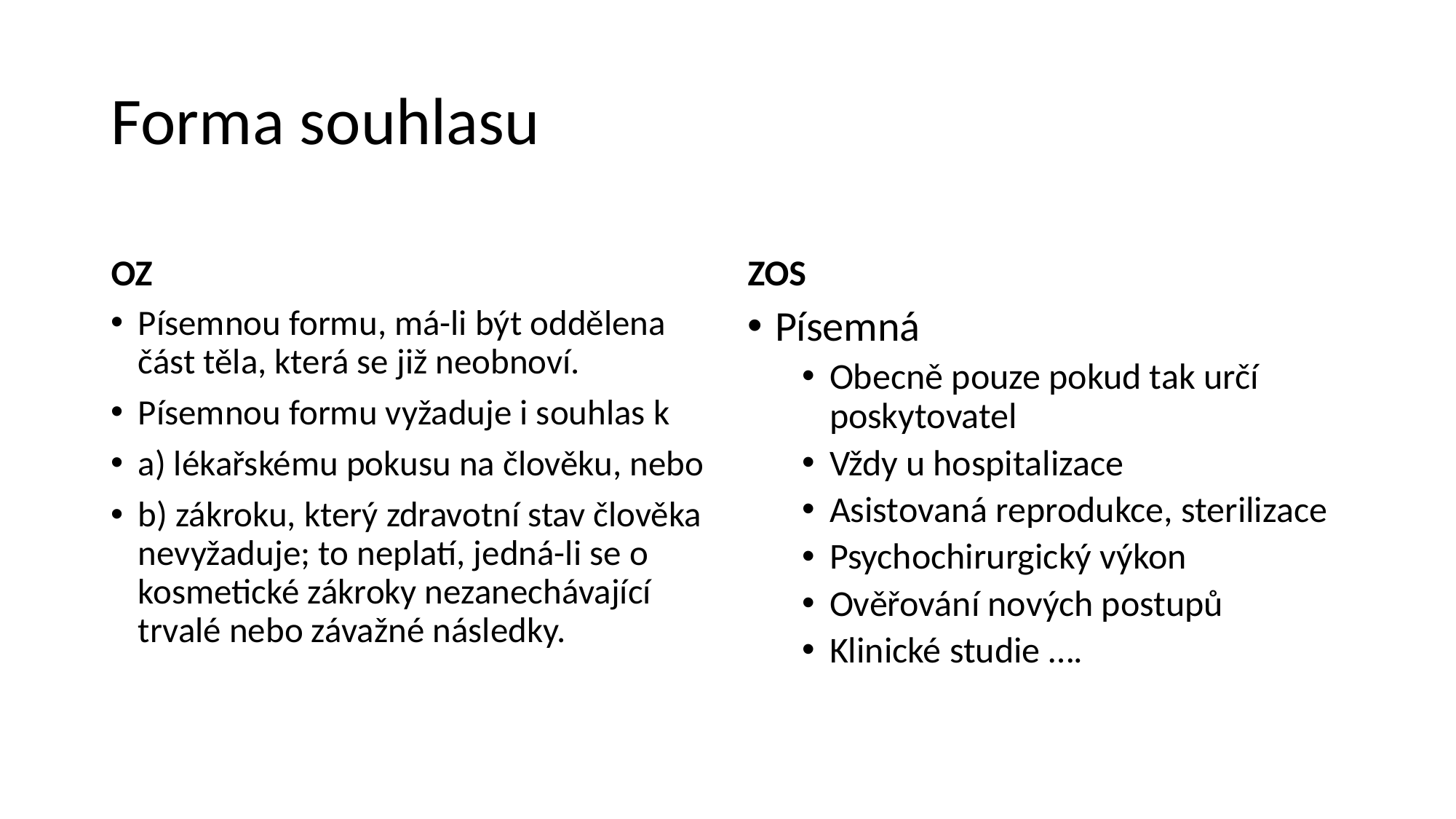

# Forma souhlasu
OZ
ZOS
Písemnou formu, má-li být oddělena část těla, která se již neobnoví.
Písemnou formu vyžaduje i souhlas k
a) lékařskému pokusu na člověku, nebo
b) zákroku, který zdravotní stav člověka nevyžaduje; to neplatí, jedná-li se o kosmetické zákroky nezanechávající trvalé nebo závažné následky.
Písemná
Obecně pouze pokud tak určí poskytovatel
Vždy u hospitalizace
Asistovaná reprodukce, sterilizace
Psychochirurgický výkon
Ověřování nových postupů
Klinické studie ….